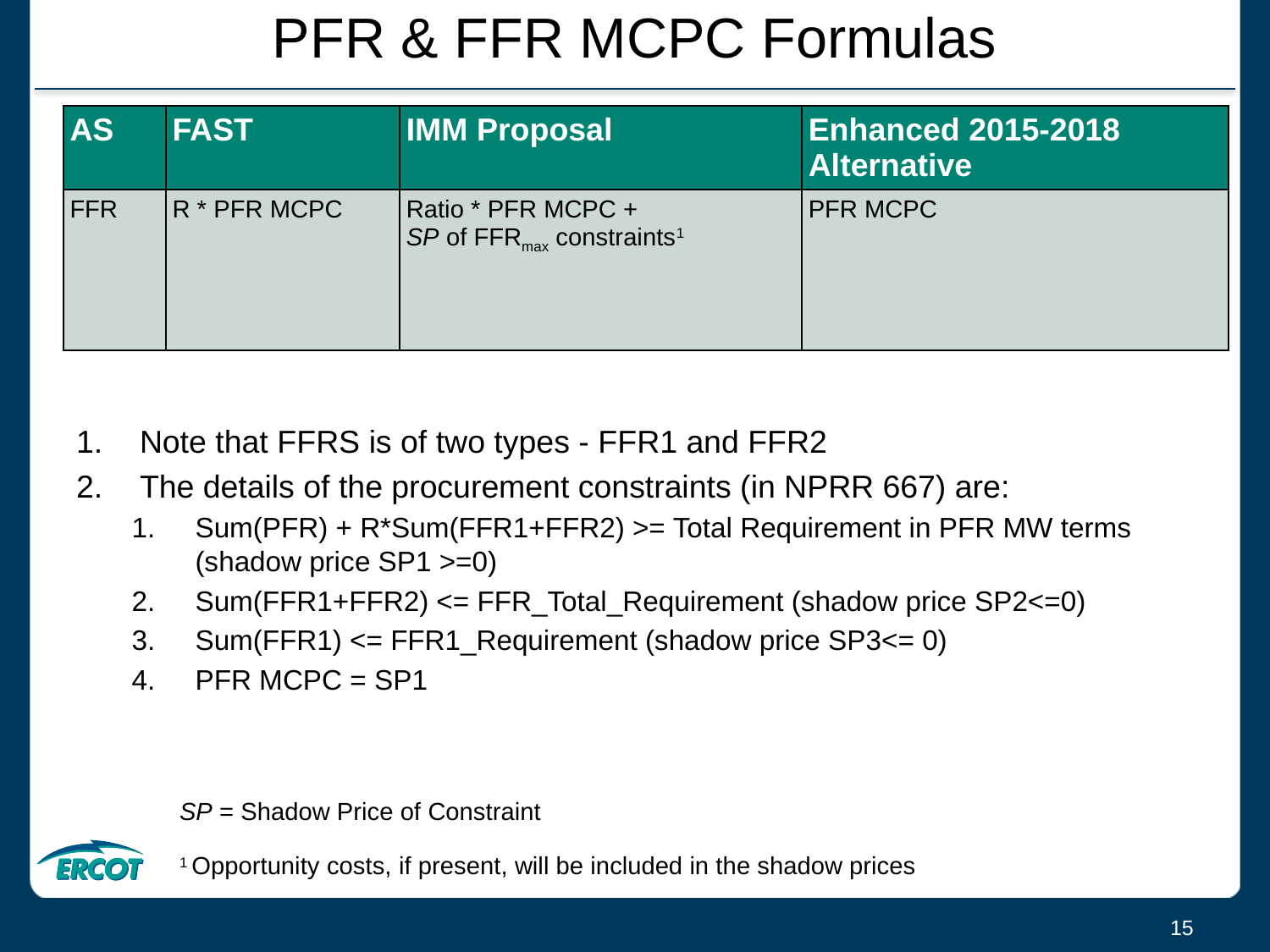

# PFR & FFR MCPC Formulas
| AS | FAST | IMM Proposal | Enhanced 2015-2018 Alternative |
| --- | --- | --- | --- |
| FFR | R \* PFR MCPC | Ratio \* PFR MCPC + SP of FFRmax constraints1 | PFR MCPC |

Note that FFRS is of two types - FFR1 and FFR2
The details of the procurement constraints (in NPRR 667) are:
Sum(PFR) + R*Sum(FFR1+FFR2) >= Total Requirement in PFR MW terms (shadow price SP1 >=0)
Sum(FFR1+FFR2) <= FFR_Total_Requirement (shadow price SP2<=0)
Sum(FFR1) <= FFR1_Requirement (shadow price SP3<= 0)
PFR MCPC = SP1
SP = Shadow Price of Constraint
1 Opportunity costs, if present, will be included in the shadow prices
15